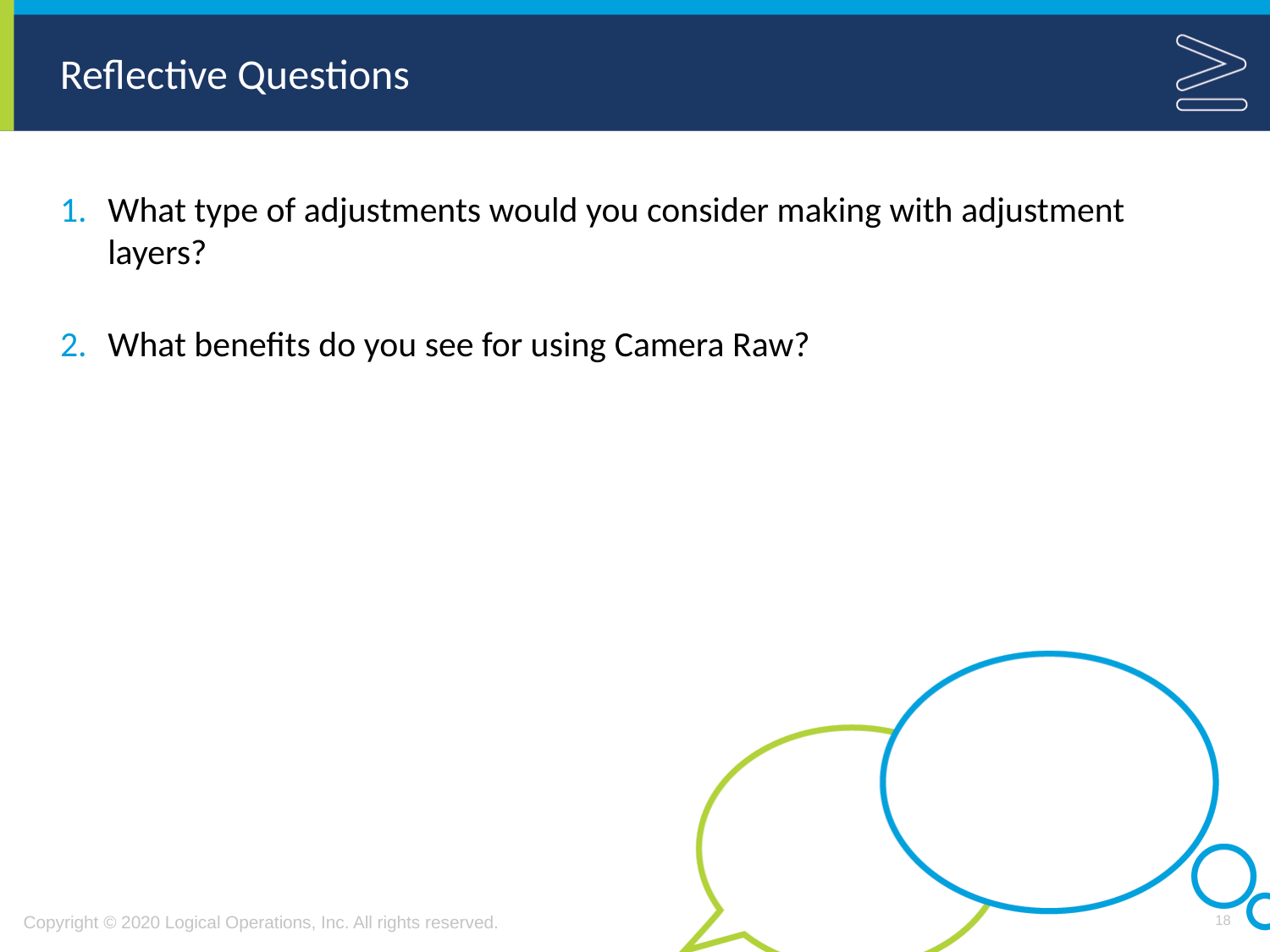

What type of adjustments would you consider making with adjustment layers?
What benefits do you see for using Camera Raw?
18